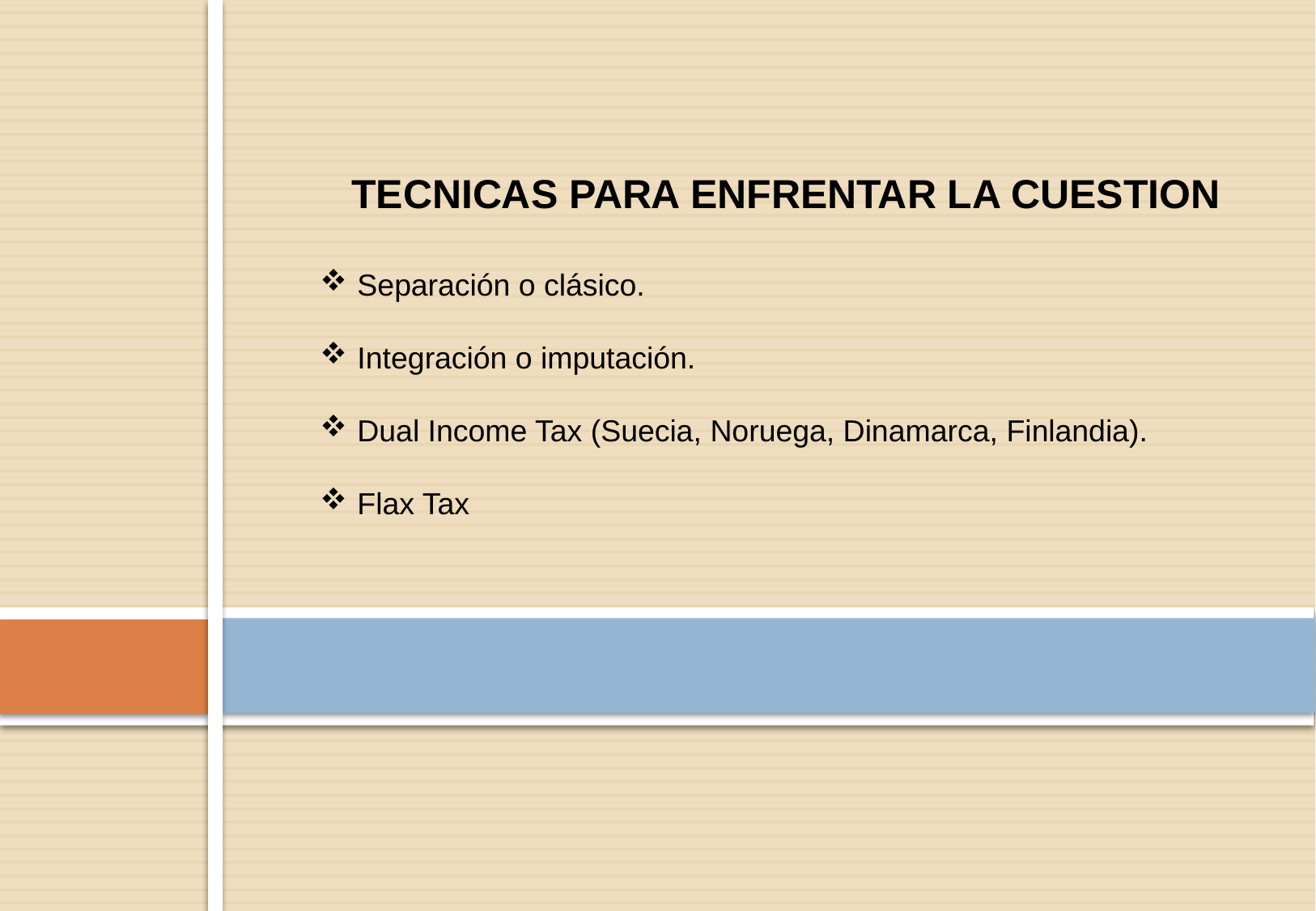

TECNICAS PARA ENFRENTAR LA CUESTION

 Separación o clásico.

 Integración o imputación.

 Dual Income Tax (Suecia, Noruega, Dinamarca, Finlandia).

 Flax Tax

#